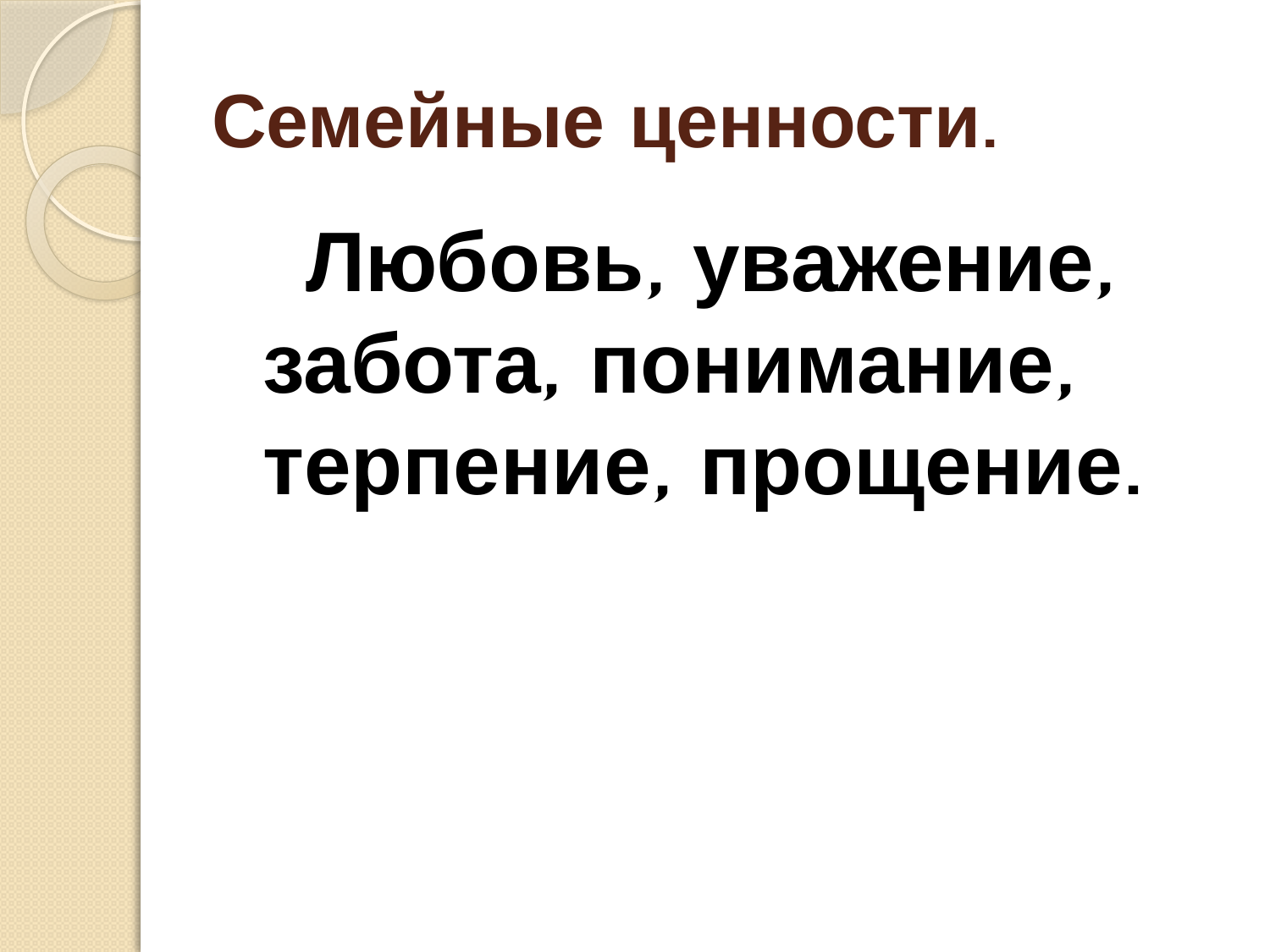

# Семейные ценности.
   Любовь, уважение, забота, понимание, терпение, прощение.